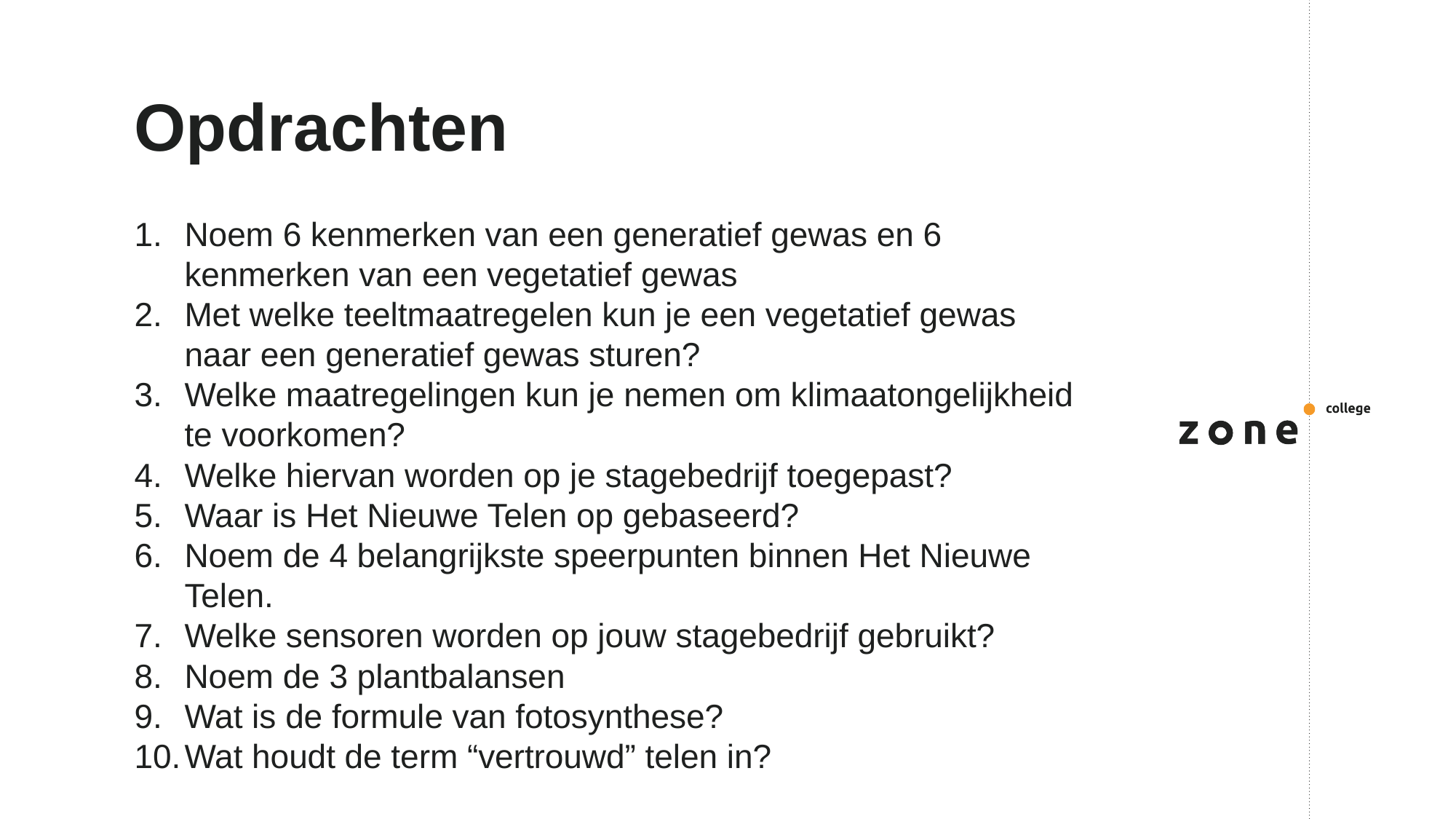

# Opdrachten
Noem 6 kenmerken van een generatief gewas en 6 kenmerken van een vegetatief gewas
Met welke teeltmaatregelen kun je een vegetatief gewas naar een generatief gewas sturen?
Welke maatregelingen kun je nemen om klimaatongelijkheid te voorkomen?
Welke hiervan worden op je stagebedrijf toegepast?
Waar is Het Nieuwe Telen op gebaseerd?
Noem de 4 belangrijkste speerpunten binnen Het Nieuwe Telen.
Welke sensoren worden op jouw stagebedrijf gebruikt?
Noem de 3 plantbalansen
Wat is de formule van fotosynthese?
Wat houdt de term “vertrouwd” telen in?